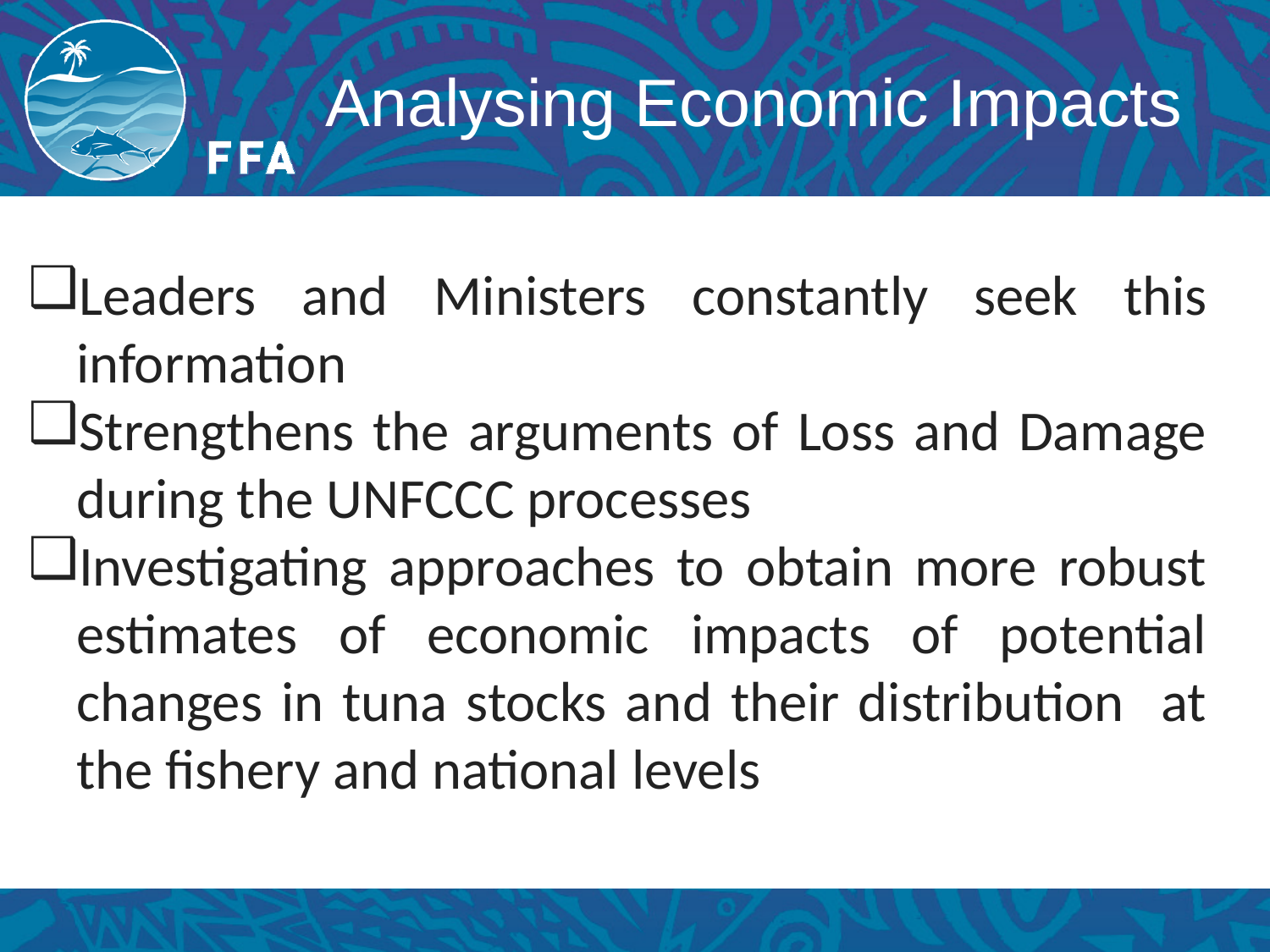

# Analysing Economic Impacts

Leaders and Ministers constantly seek this information
Strengthens the arguments of Loss and Damage during the UNFCCC processes
Investigating approaches to obtain more robust estimates of economic impacts of potential changes in tuna stocks and their distribution  at the fishery and national levels